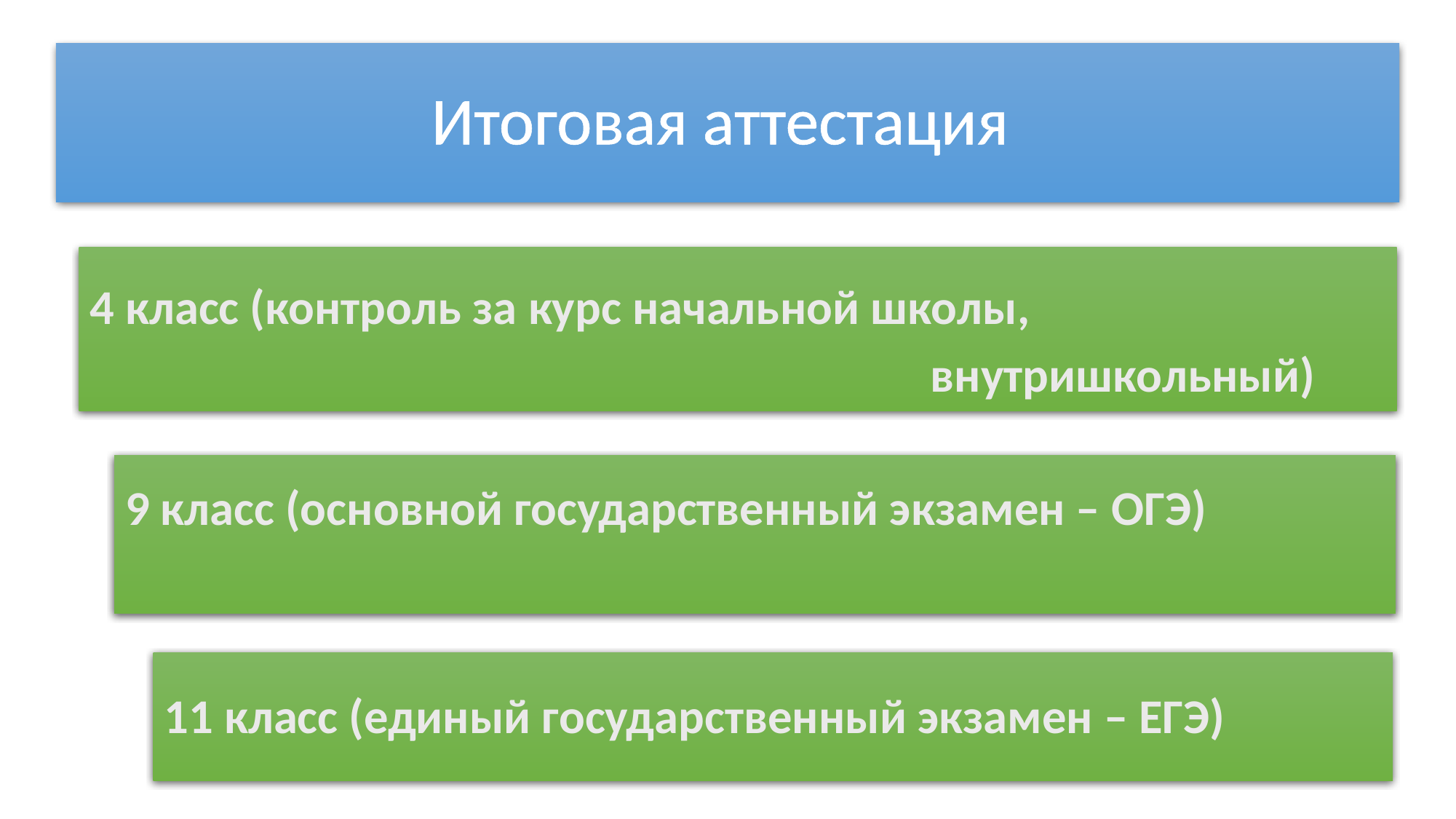

# Итоговая аттестация

4 класс (контроль за курс начальной школы,
                                                                             внутришкольный)

9 класс (основной государственный экзамен – ОГЭ)

11 класс (единый государственный экзамен – ЕГЭ)